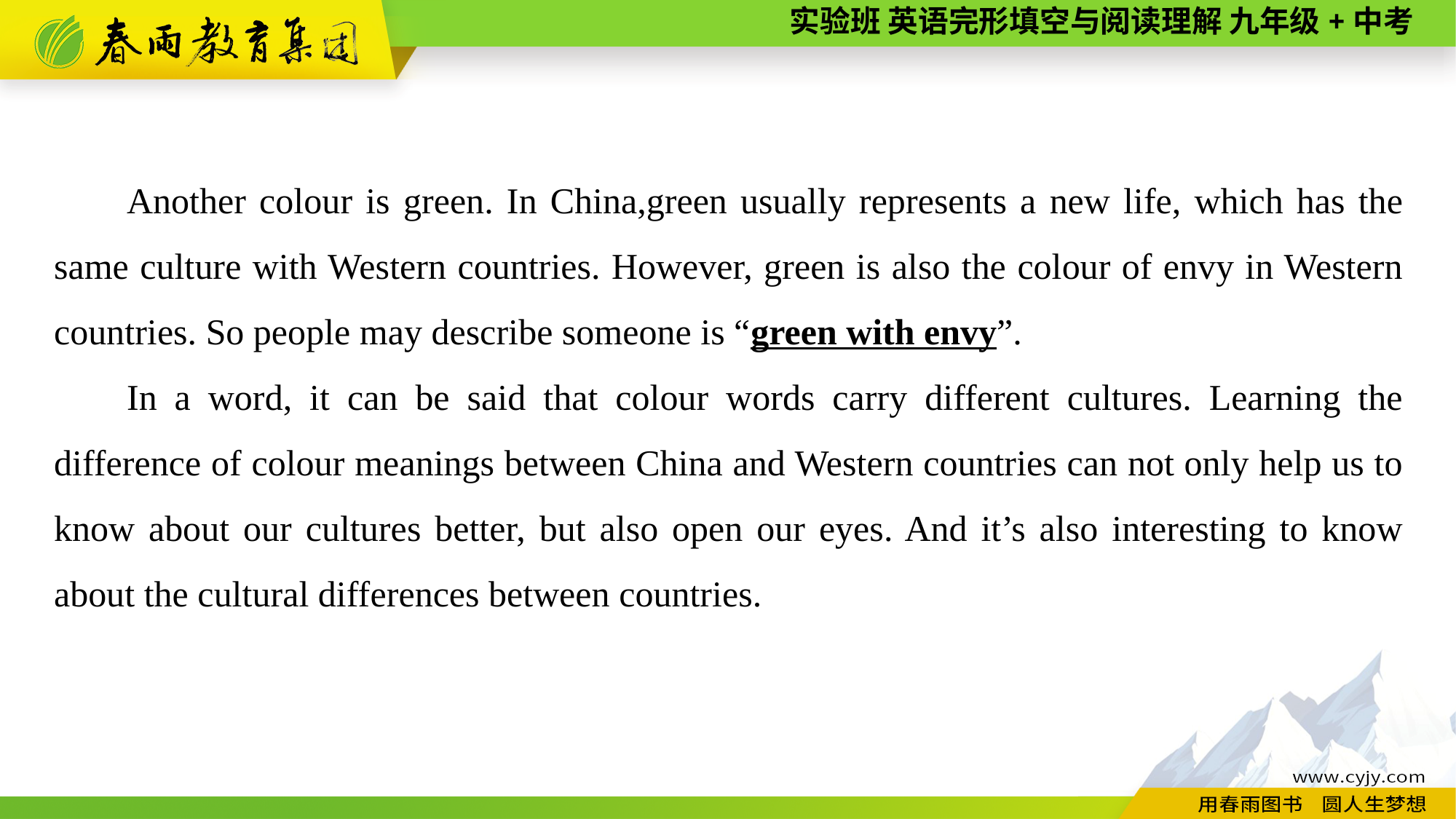

Another colour is green. In China,green usually represents a new life, which has the same culture with Western countries. However, green is also the colour of envy in Western countries. So people may describe someone is “green with envy”.
In a word, it can be said that colour words carry different cultures. Learning the difference of colour meanings between China and Western countries can not only help us to know about our cultures better, but also open our eyes. And it’s also interesting to know about the cultural differences between countries.